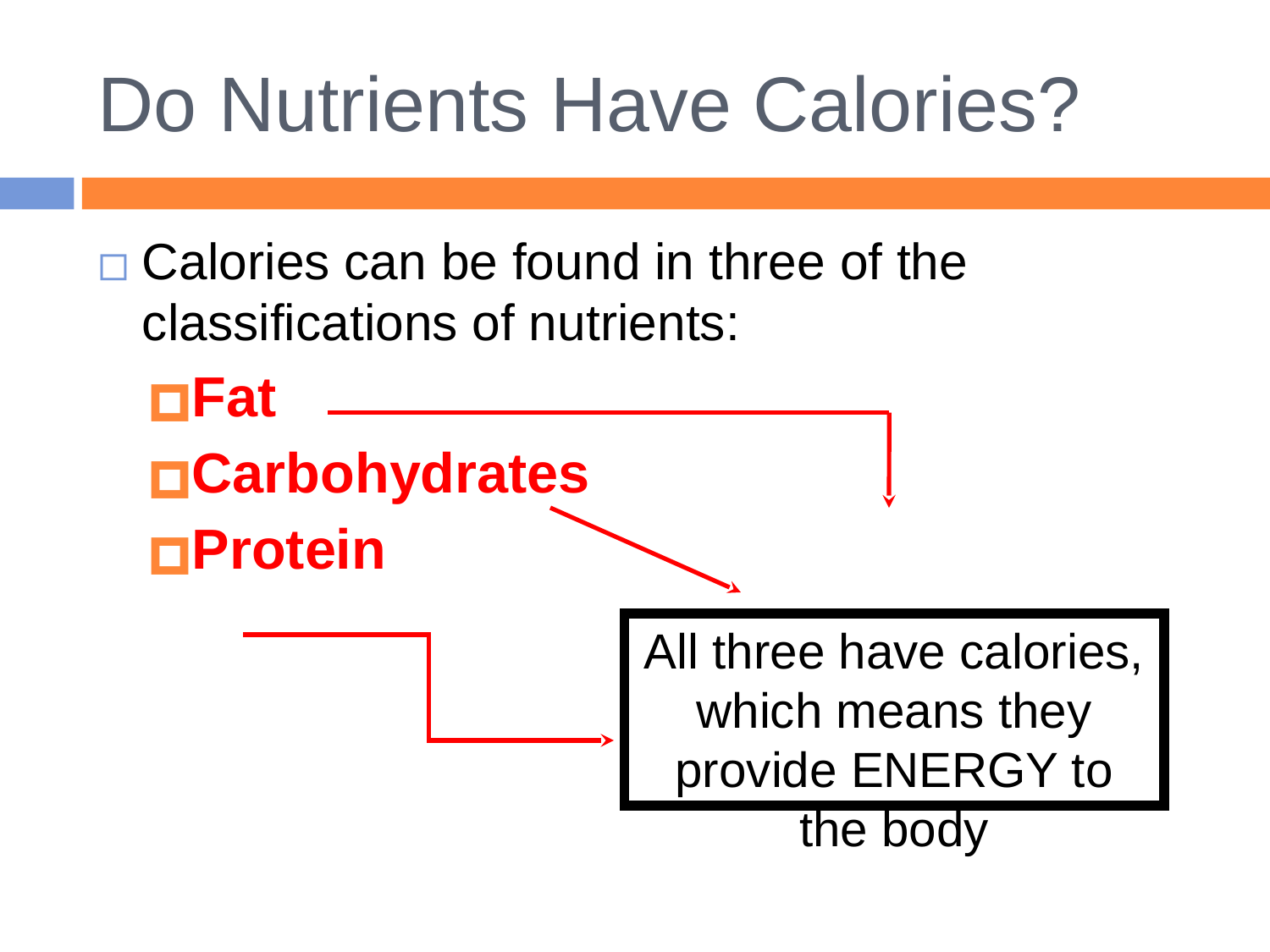

# Do Nutrients Have Calories?
Calories can be found in three of the classifications of nutrients:
Fat
Carbohydrates
Protein

All three have calories, which means they provide ENERGY to the body